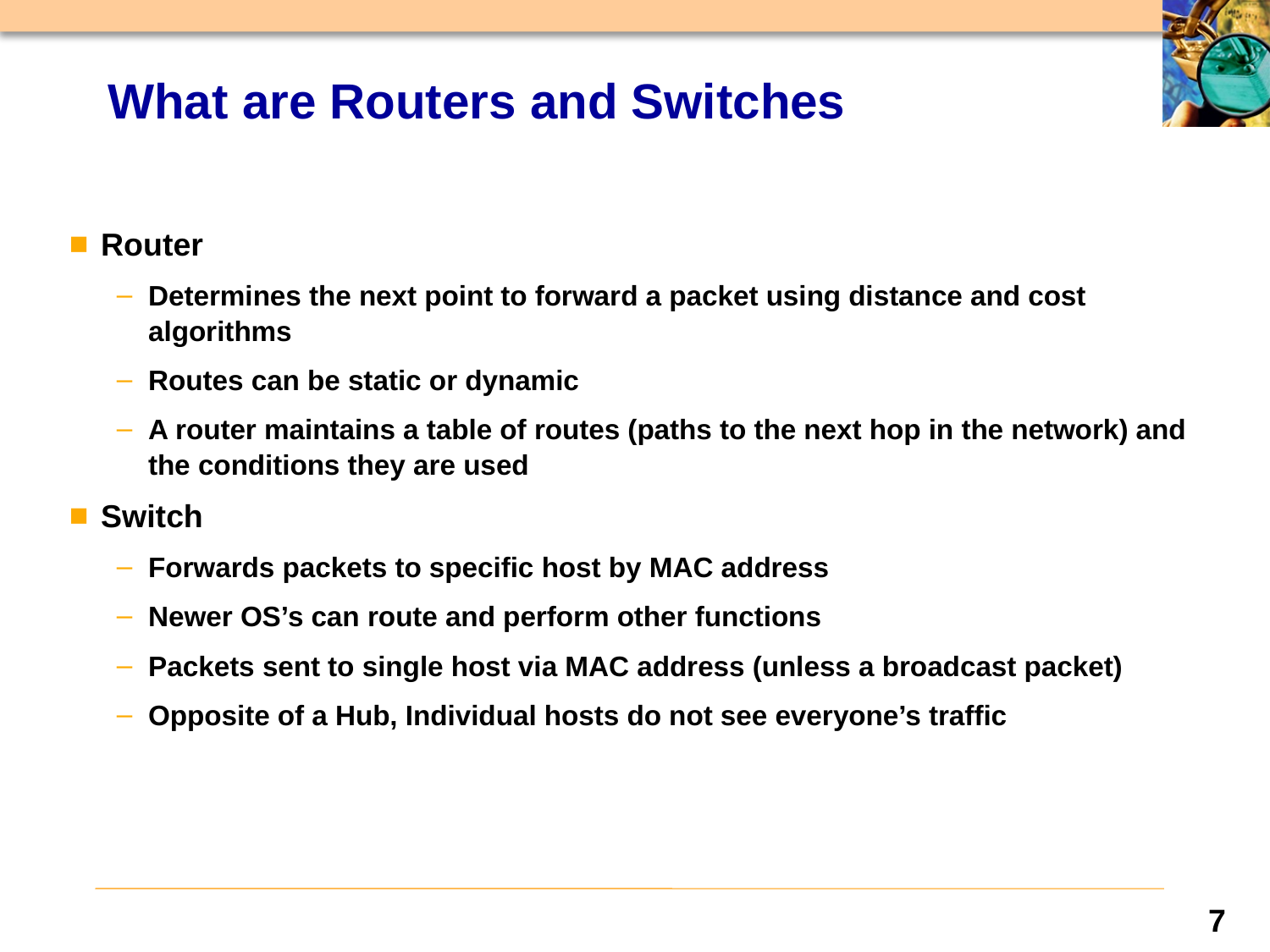

# What are Routers and Switches

Router
Determines the next point to forward a packet using distance and cost algorithms
Routes can be static or dynamic
A router maintains a table of routes (paths to the next hop in the network) and the conditions they are used
Switch
Forwards packets to specific host by MAC address
Newer OS’s can route and perform other functions
Packets sent to single host via MAC address (unless a broadcast packet)
Opposite of a Hub, Individual hosts do not see everyone’s traffic